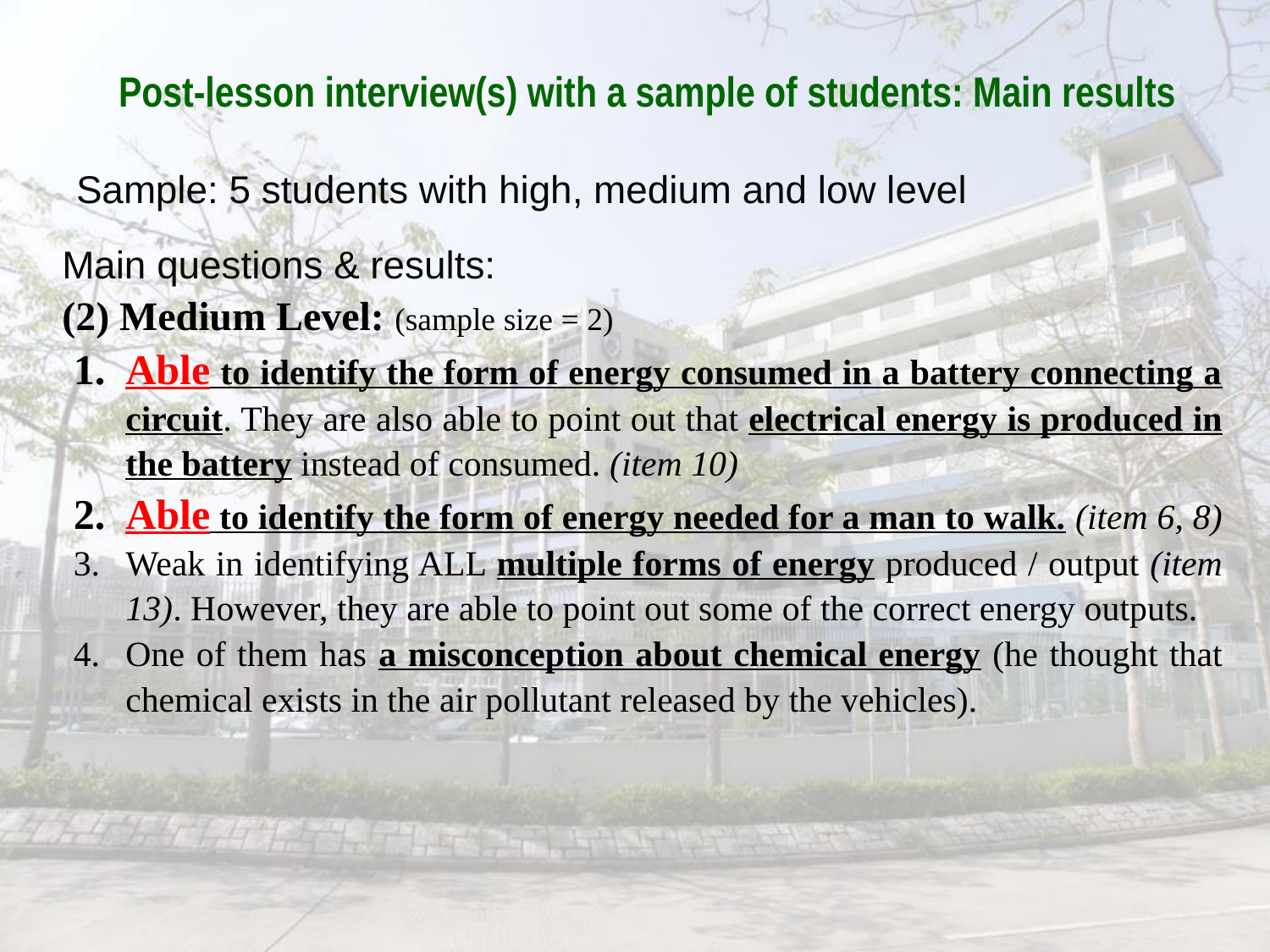

# Post-lesson interview(s) with a sample of students: Main results
Sample: 5 students with high, medium and low level
Main questions & results:
(2) Medium Level: (sample size = 2)
Able to identify the form of energy consumed in a battery connecting a circuit. They are also able to point out that electrical energy is produced in the battery instead of consumed. (item 10)
Able to identify the form of energy needed for a man to walk. (item 6, 8)
Weak in identifying ALL multiple forms of energy produced / output (item 13). However, they are able to point out some of the correct energy outputs.
One of them has a misconception about chemical energy (he thought that chemical exists in the air pollutant released by the vehicles).